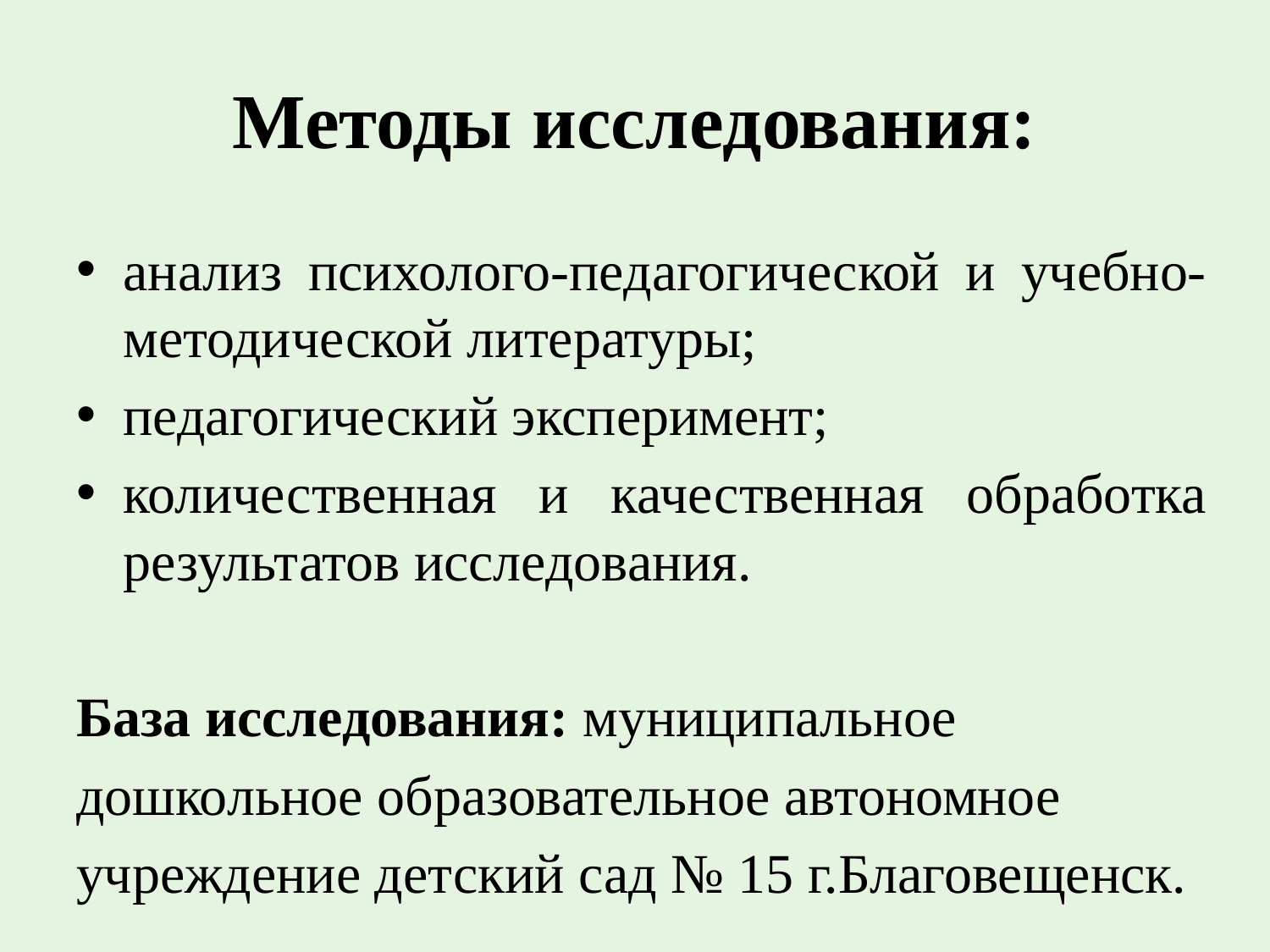

# Методы исследования:
анализ психолого-педагогической и учебно-методической литературы;
педагогический эксперимент;
количественная и качественная обработка результатов исследования.

База исследования: муниципальное
дошкольное образовательное автономное
учреждение детский сад № 15 г.Благовещенск.